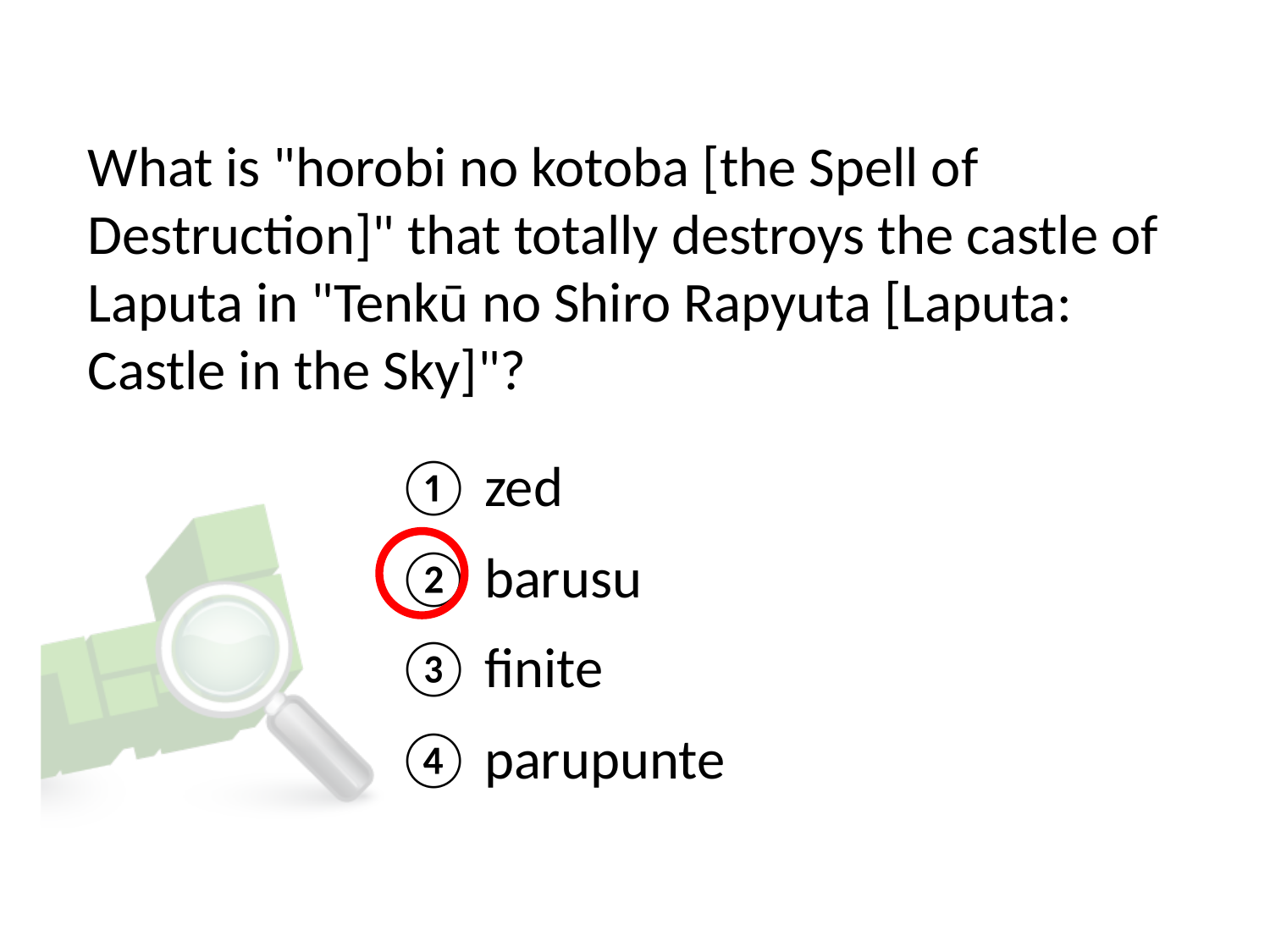

# What is "horobi no kotoba [the Spell of Destruction]" that totally destroys the castle of Laputa in "Tenkū no Shiro Rapyuta [Laputa: Castle in the Sky]"?
① zed
② barusu
③ finite
④ parupunte